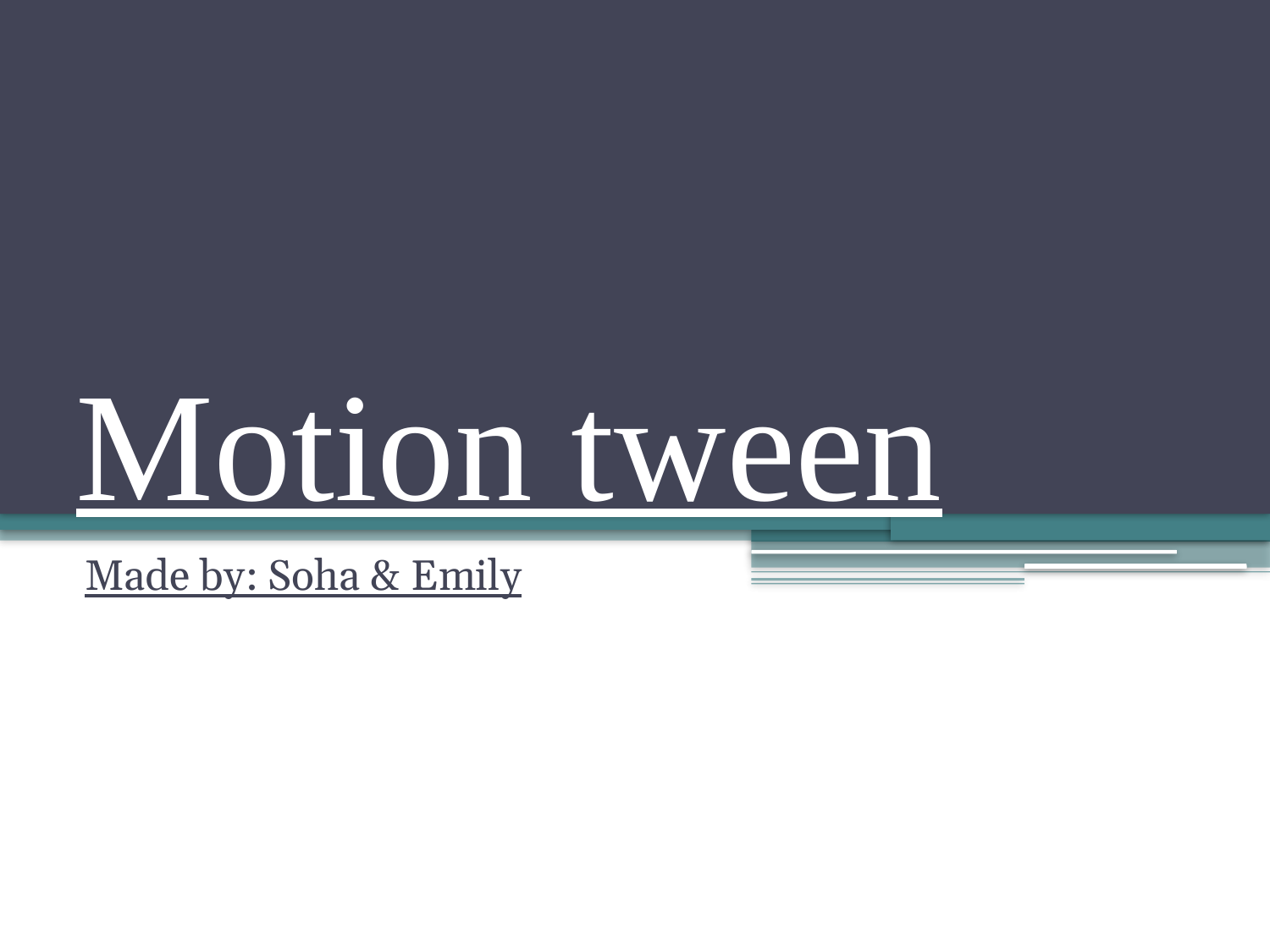

# Motion tween
Made by: Soha & Emily